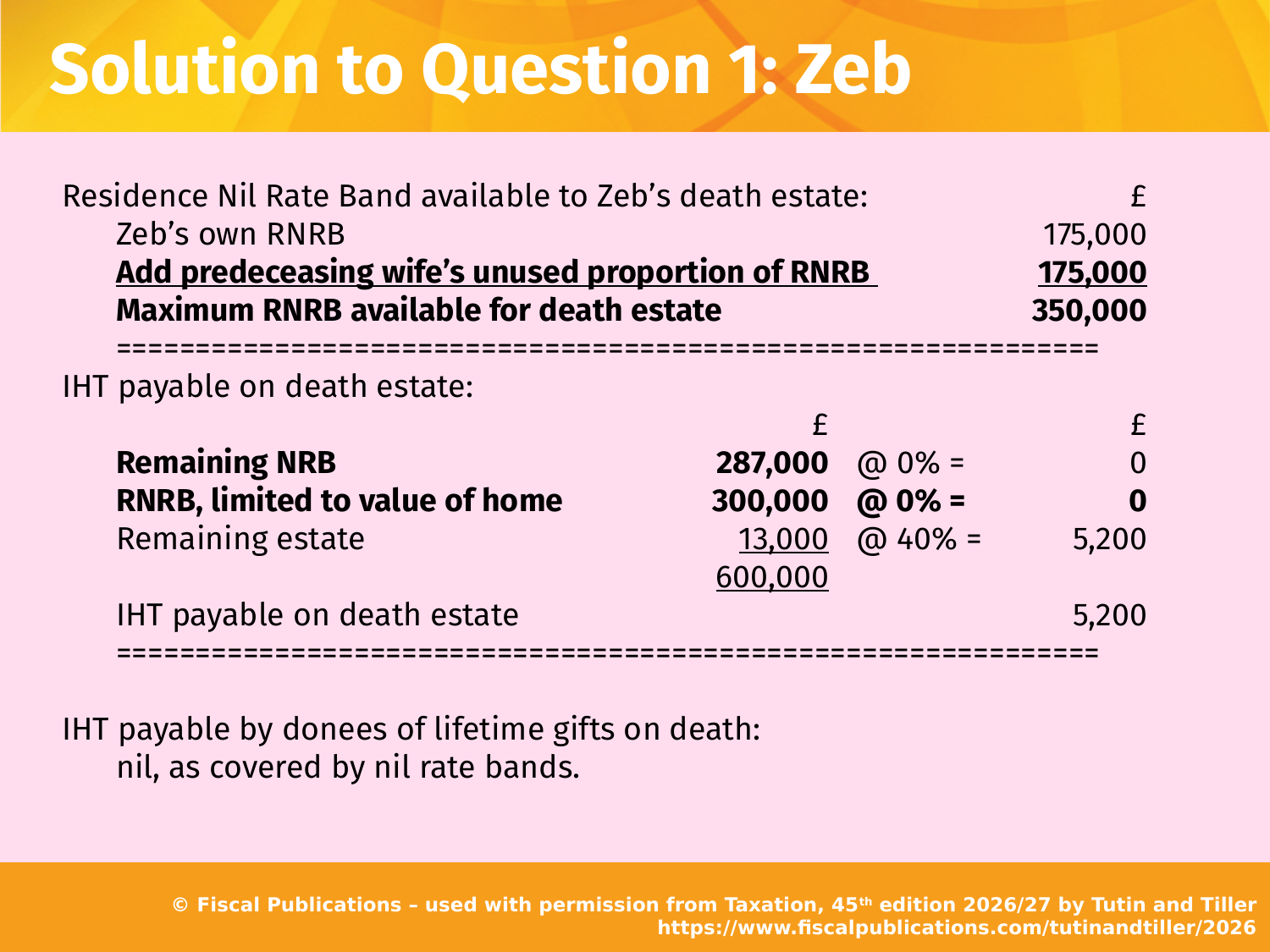

Solution to Question 1: Zeb

Residence Nil Rate Band available to Zeb’s death estate:			£
	Zeb’s own RNRB											175,000
	Add predeceasing wife’s unused proportion of RNRB 			175,000
	Maximum RNRB available for death estate 					350,000
	==============================================================
IHT payable on death estate:
										£				£
	Remaining NRB							287,000	@ 0% =			0
	RNRB, limited to value of home			300,000	@ 0% =			0
	Remaining estate						13,000	@ 40% =			5,200
										600,000
	IHT payable on death estate								5,200
	==============================================================

IHT payable by donees of lifetime gifts on death:
	nil, as covered by nil rate bands.